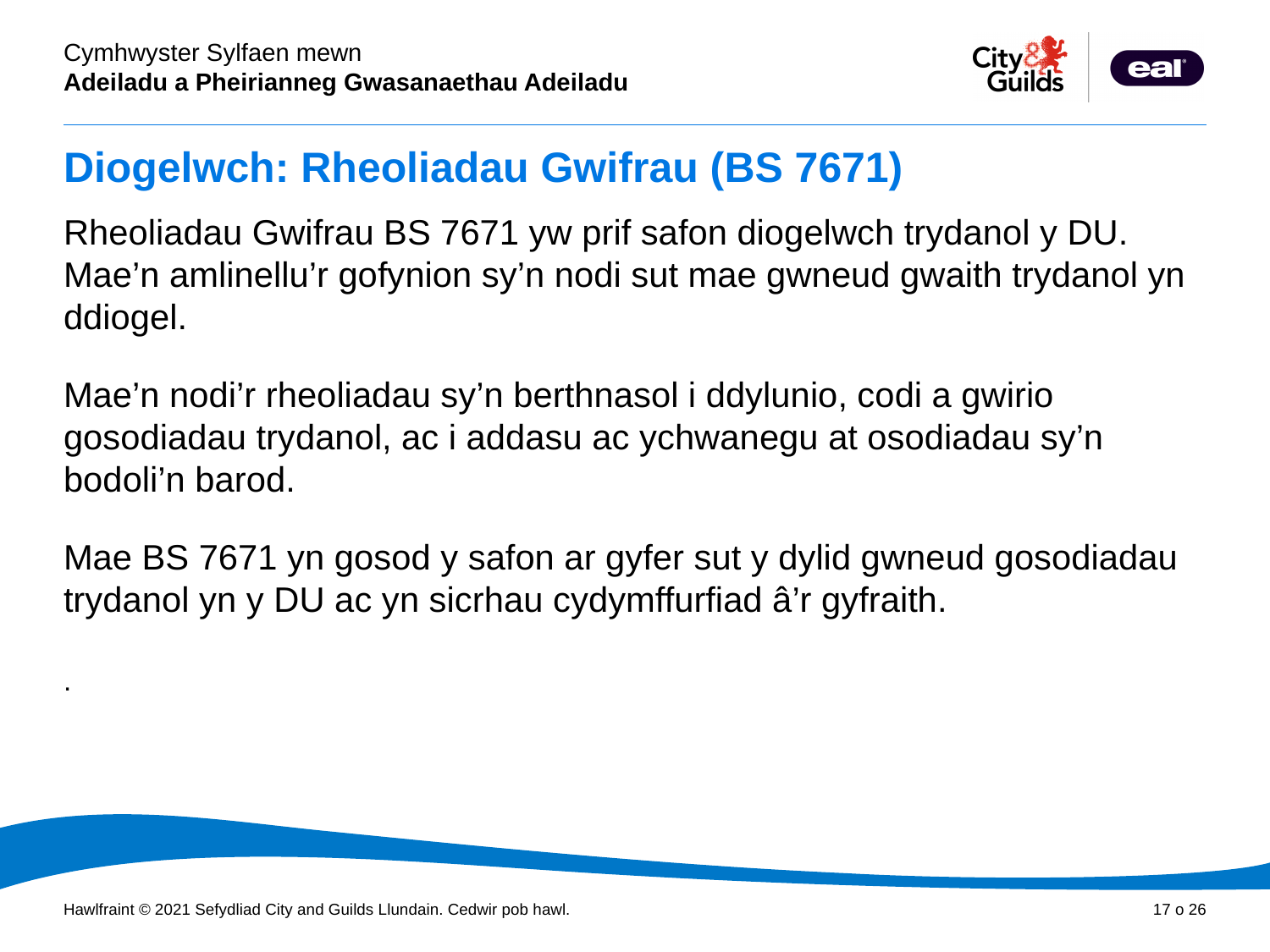

# Diogelwch: Rheoliadau Gwifrau (BS 7671)
Rheoliadau Gwifrau BS 7671 yw prif safon diogelwch trydanol y DU. Mae’n amlinellu’r gofynion sy’n nodi sut mae gwneud gwaith trydanol yn ddiogel.
Mae’n nodi’r rheoliadau sy’n berthnasol i ddylunio, codi a gwirio gosodiadau trydanol, ac i addasu ac ychwanegu at osodiadau sy’n bodoli’n barod.
Mae BS 7671 yn gosod y safon ar gyfer sut y dylid gwneud gosodiadau trydanol yn y DU ac yn sicrhau cydymffurfiad â’r gyfraith.
.